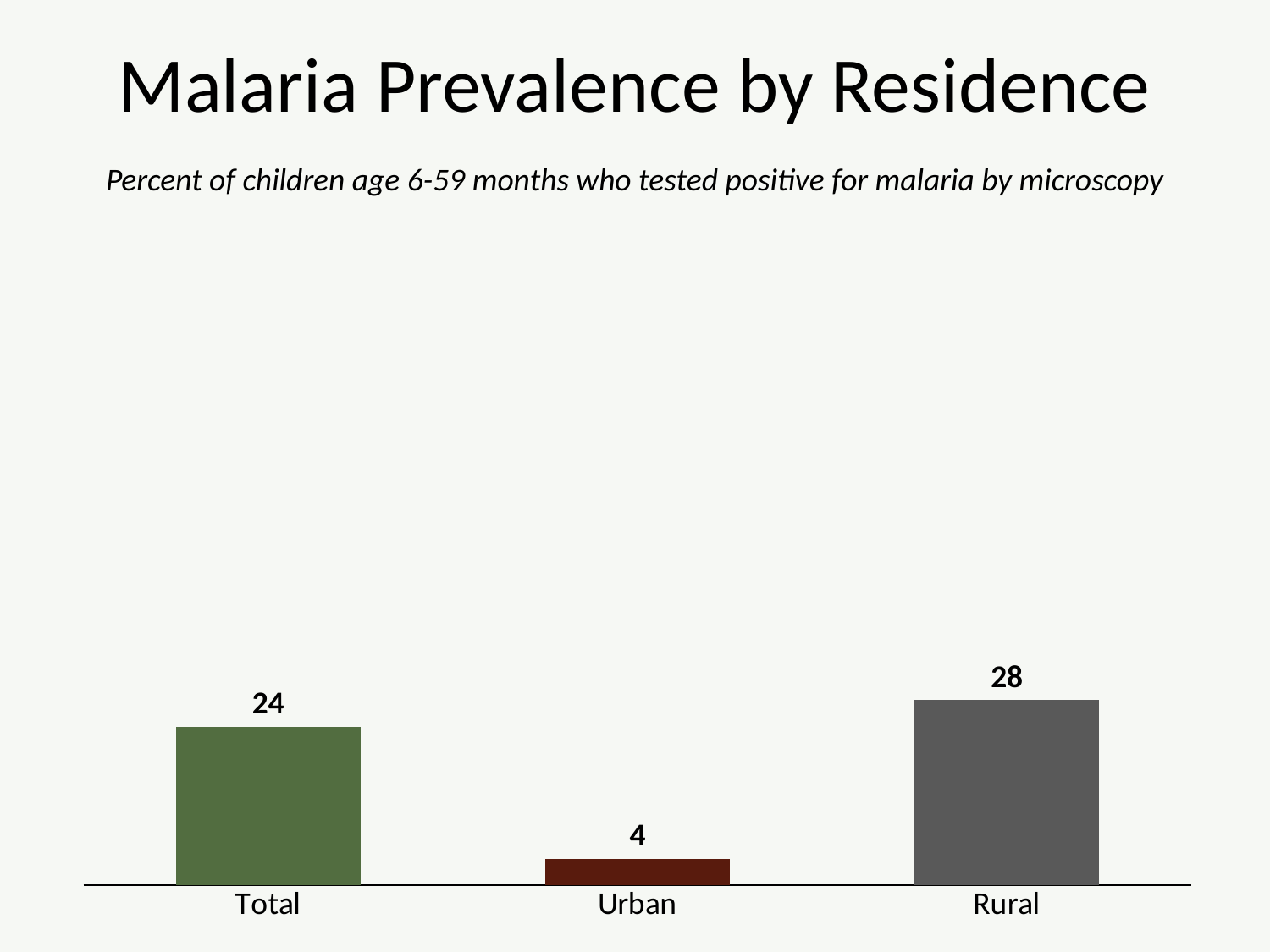

# Malaria Prevalence by Residence
Percent of children age 6-59 months who tested positive for malaria by microscopy

### Chart

| Category | Series 1 |
|---|---|
| Total | 24.0 |
| Urban | 4.0 |
| Rural | 28.0 |